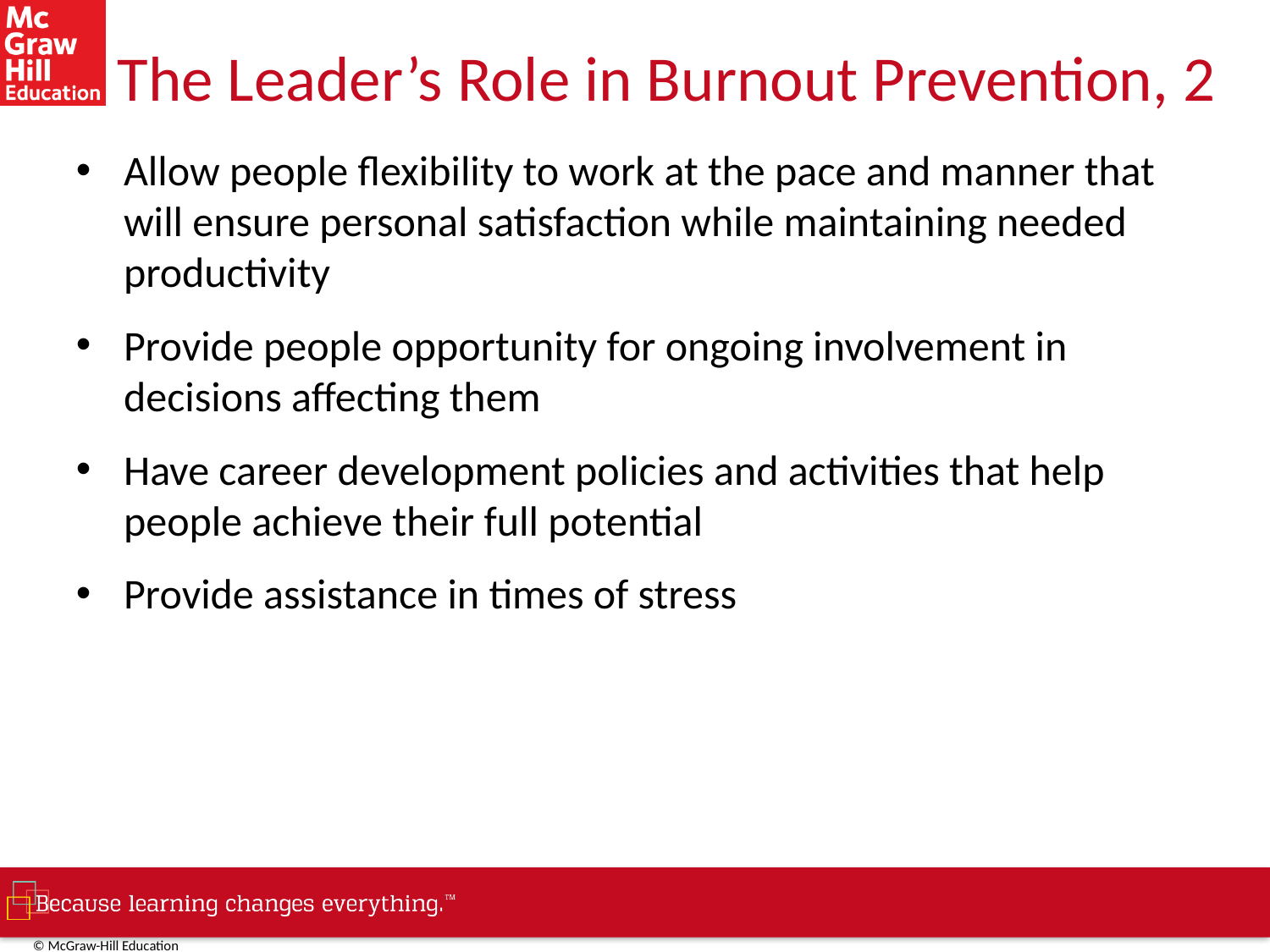

# The Leader’s Role in Burnout Prevention, 2
Allow people flexibility to work at the pace and manner that will ensure personal satisfaction while maintaining needed productivity
Provide people opportunity for ongoing involvement in decisions affecting them
Have career development policies and activities that help people achieve their full potential
Provide assistance in times of stress